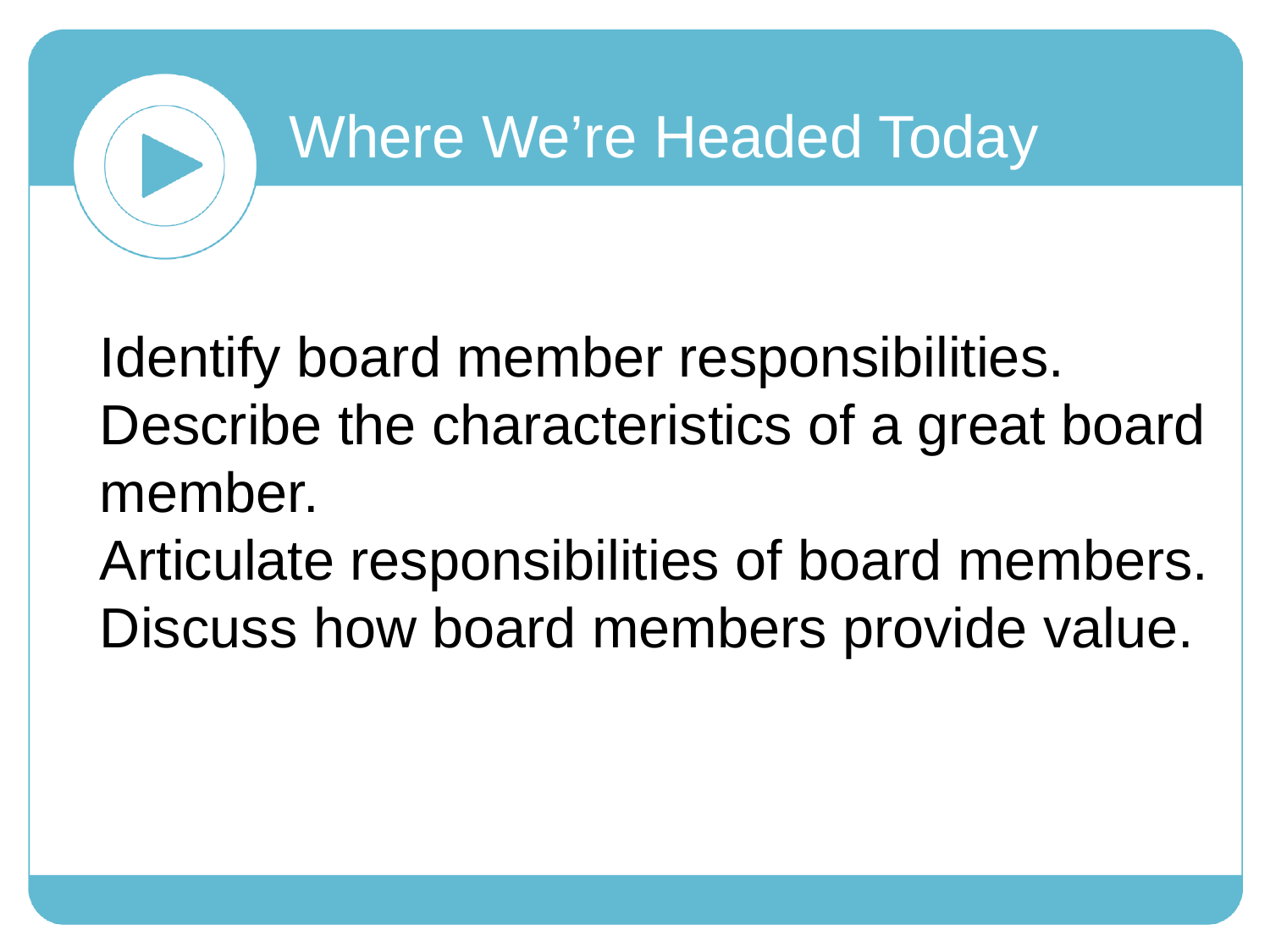

Where We’re Headed Today
Identify board member responsibilities.
Describe the characteristics of a great board member.
Articulate responsibilities of board members.
Discuss how board members provide value.